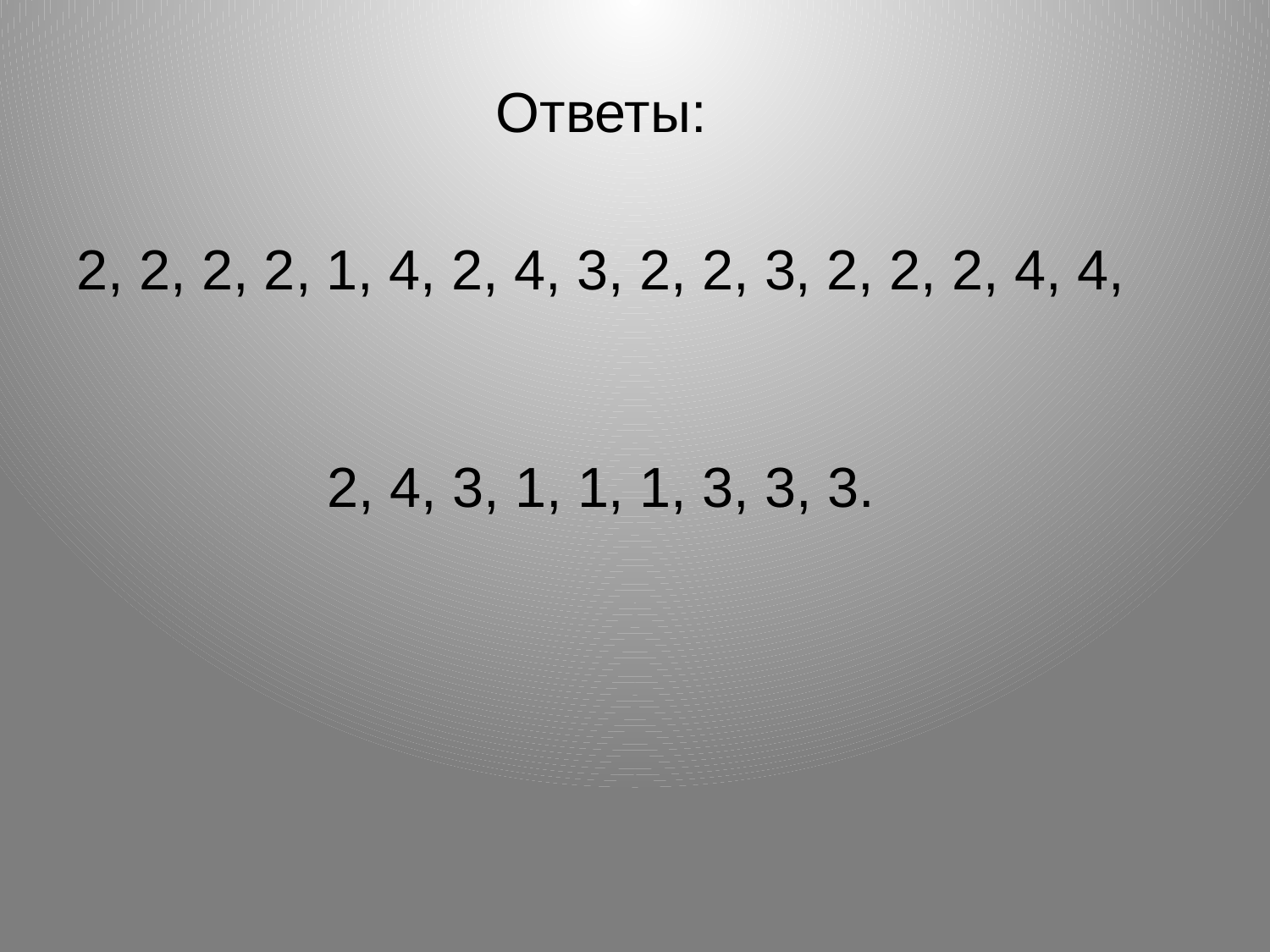

Ответы:

2, 2, 2, 2, 1, 4, 2, 4, 3, 2, 2, 3, 2, 2, 2, 4, 4,

2, 4, 3, 1, 1, 1, 3, 3, 3.